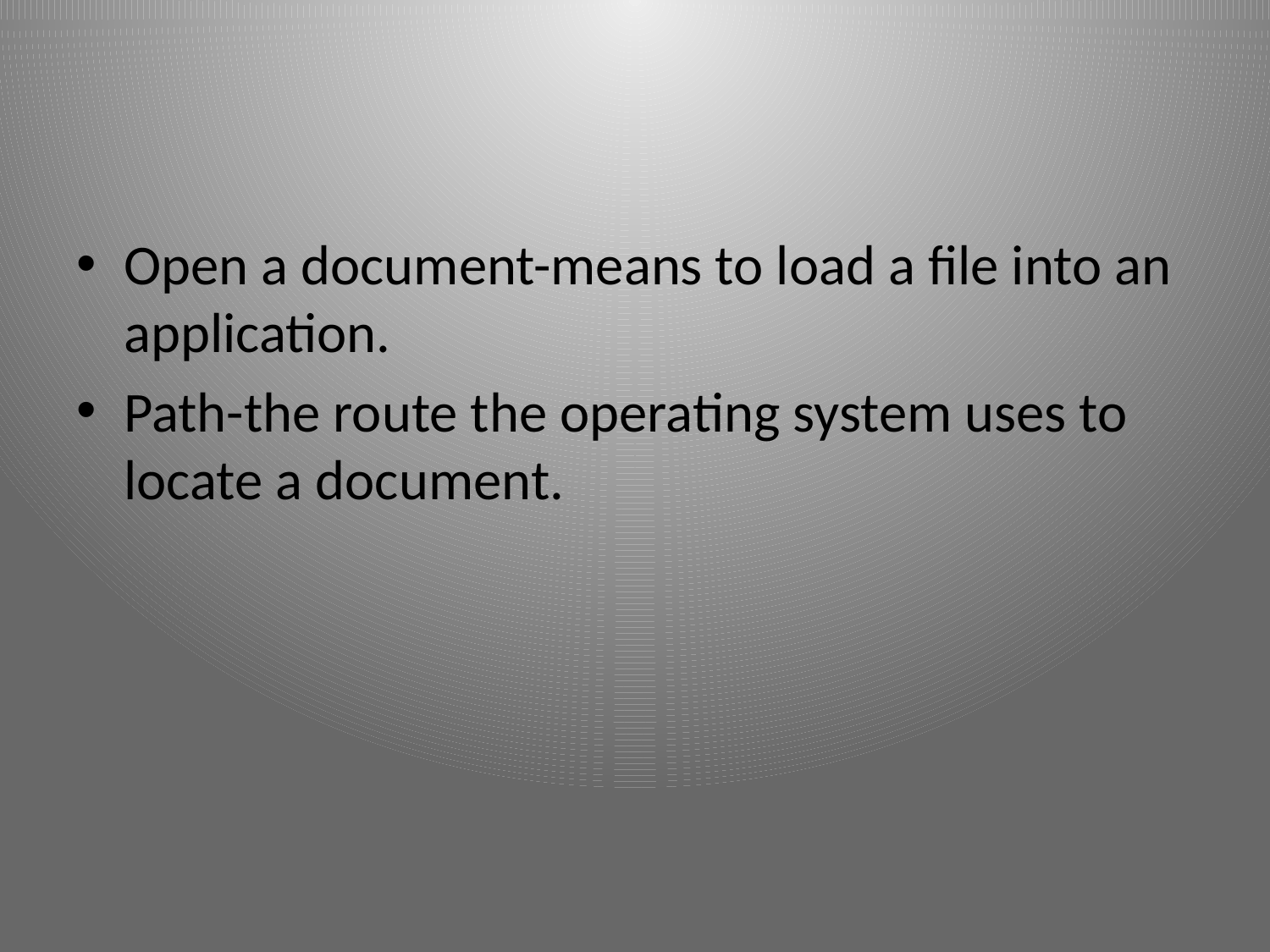

Open a document-means to load a file into an application.
Path-the route the operating system uses to locate a document.